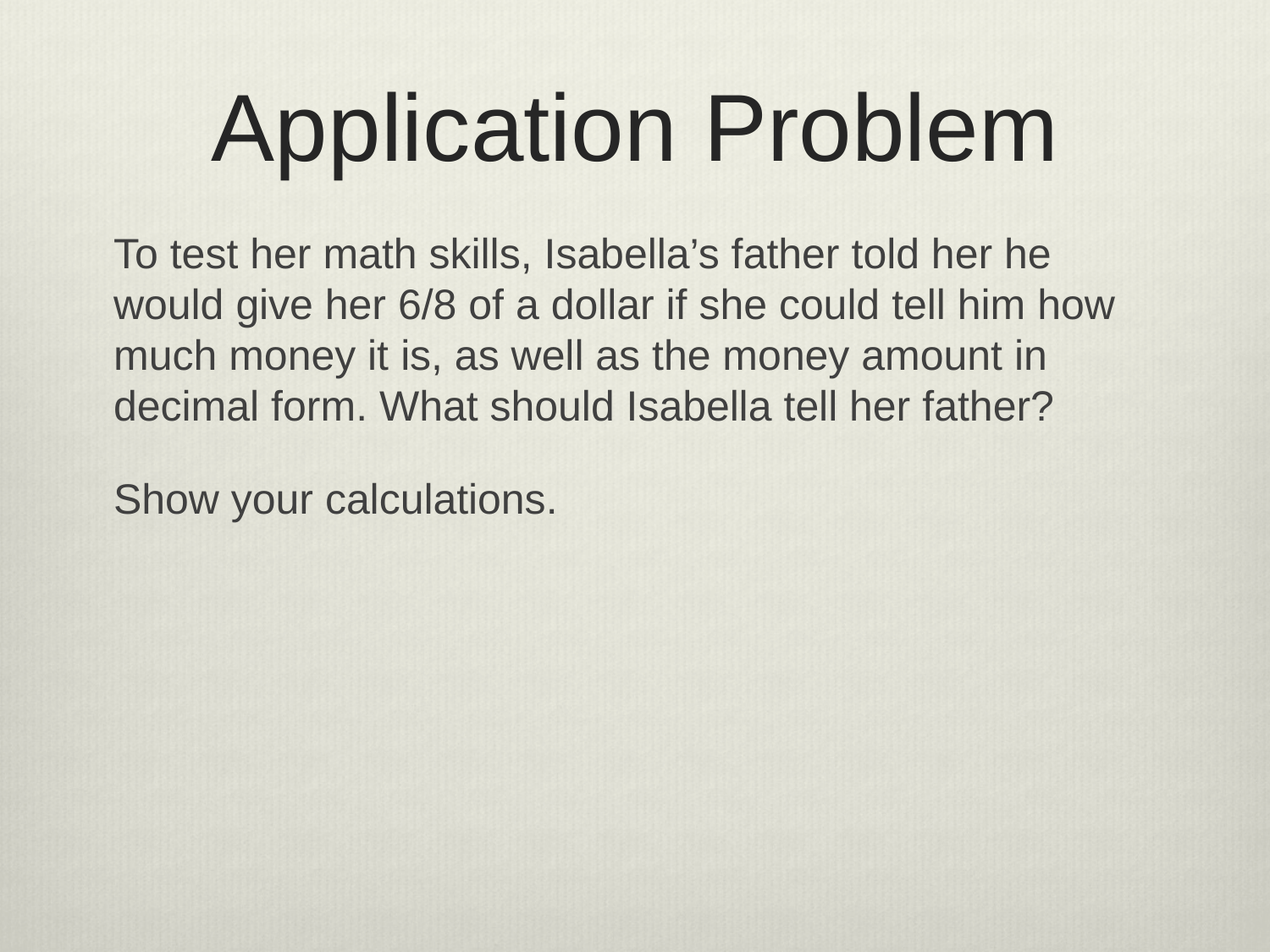

# Application Problem
To test her math skills, Isabella’s father told her he would give her 6/8 of a dollar if she could tell him how much money it is, as well as the money amount in decimal form. What should Isabella tell her father?
Show your calculations.